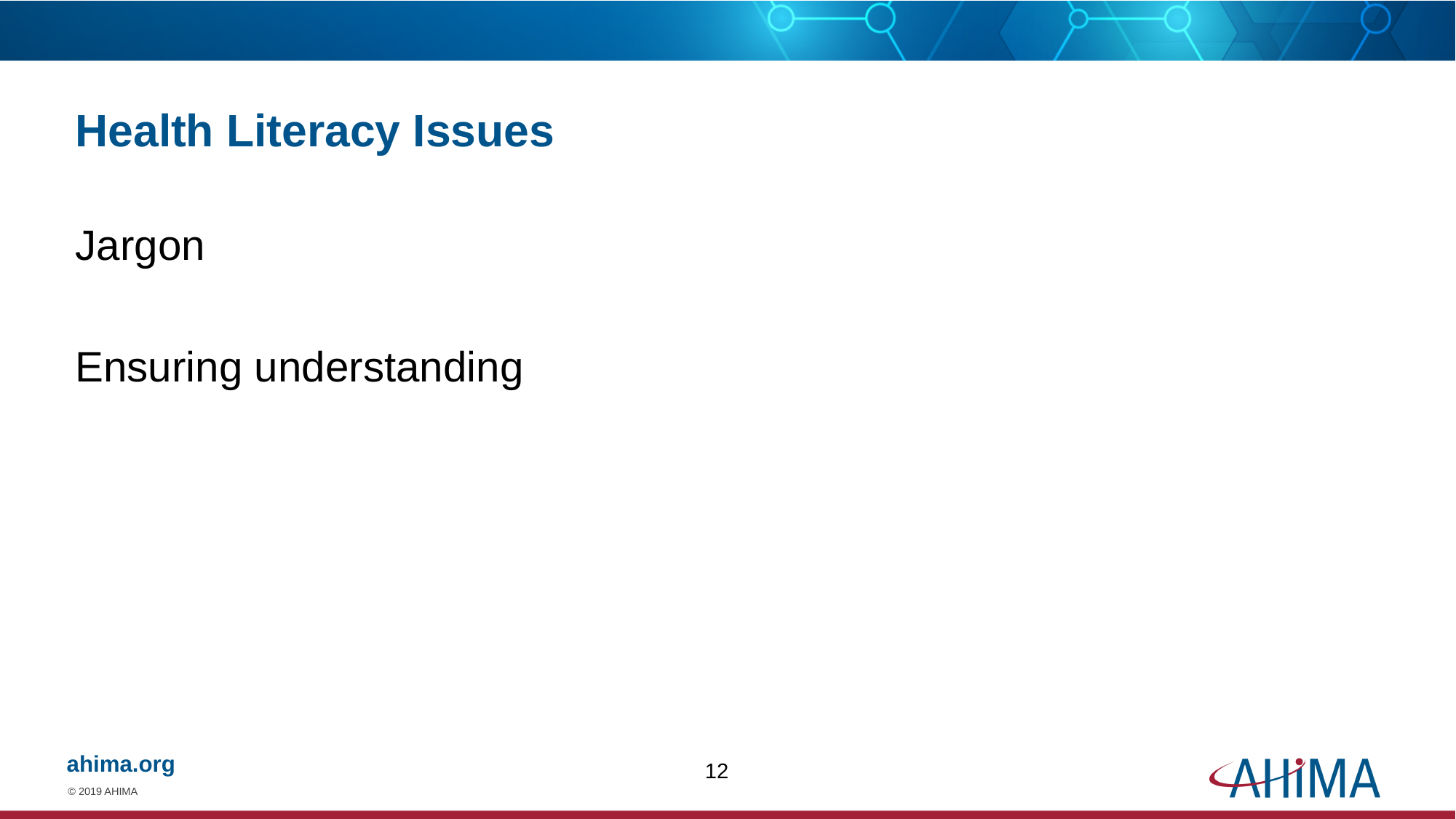

# Health Literacy Issues
Jargon

Ensuring understanding